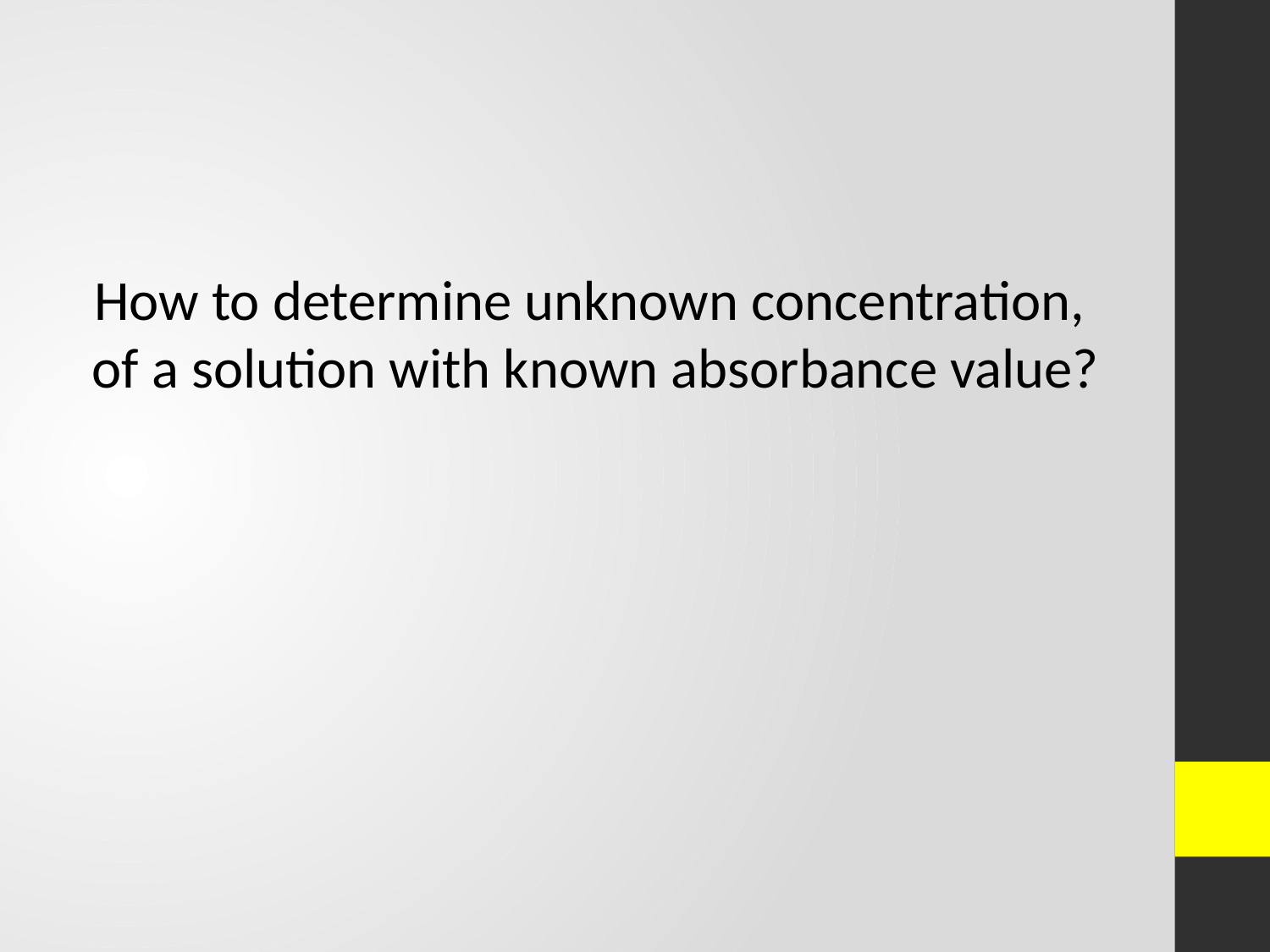

How to determine unknown concentration,
of a solution with known absorbance value?